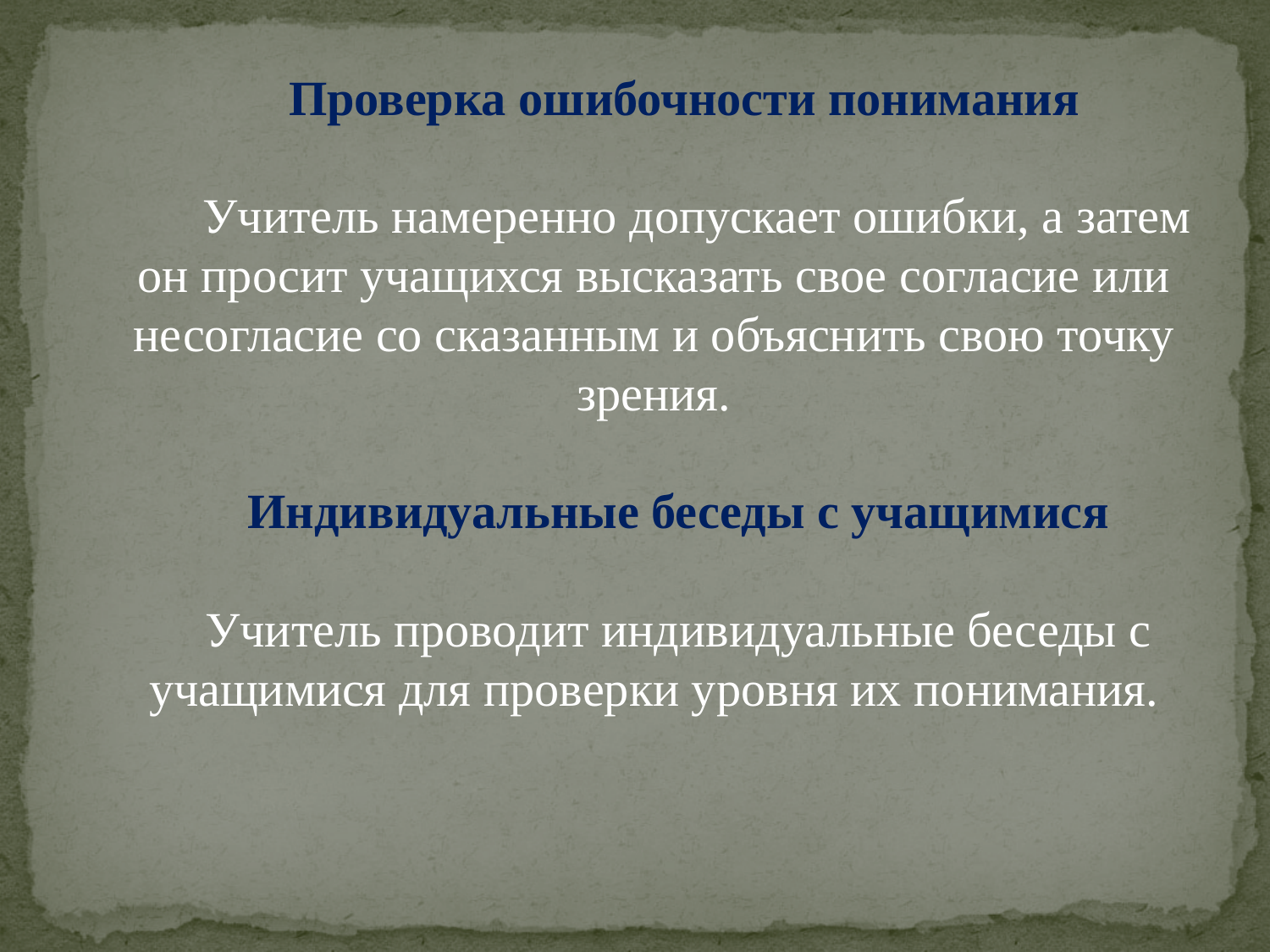

Проверка ошибочности понимания
       Учитель намеренно допускает ошибки, а затем он просит учащихся высказать свое согласие или несогласие со сказанным и объяснить свою точку зрения.
    Индивидуальные беседы с учащимися
    Учитель проводит индивидуальные беседы с учащимися для проверки уровня их понимания.